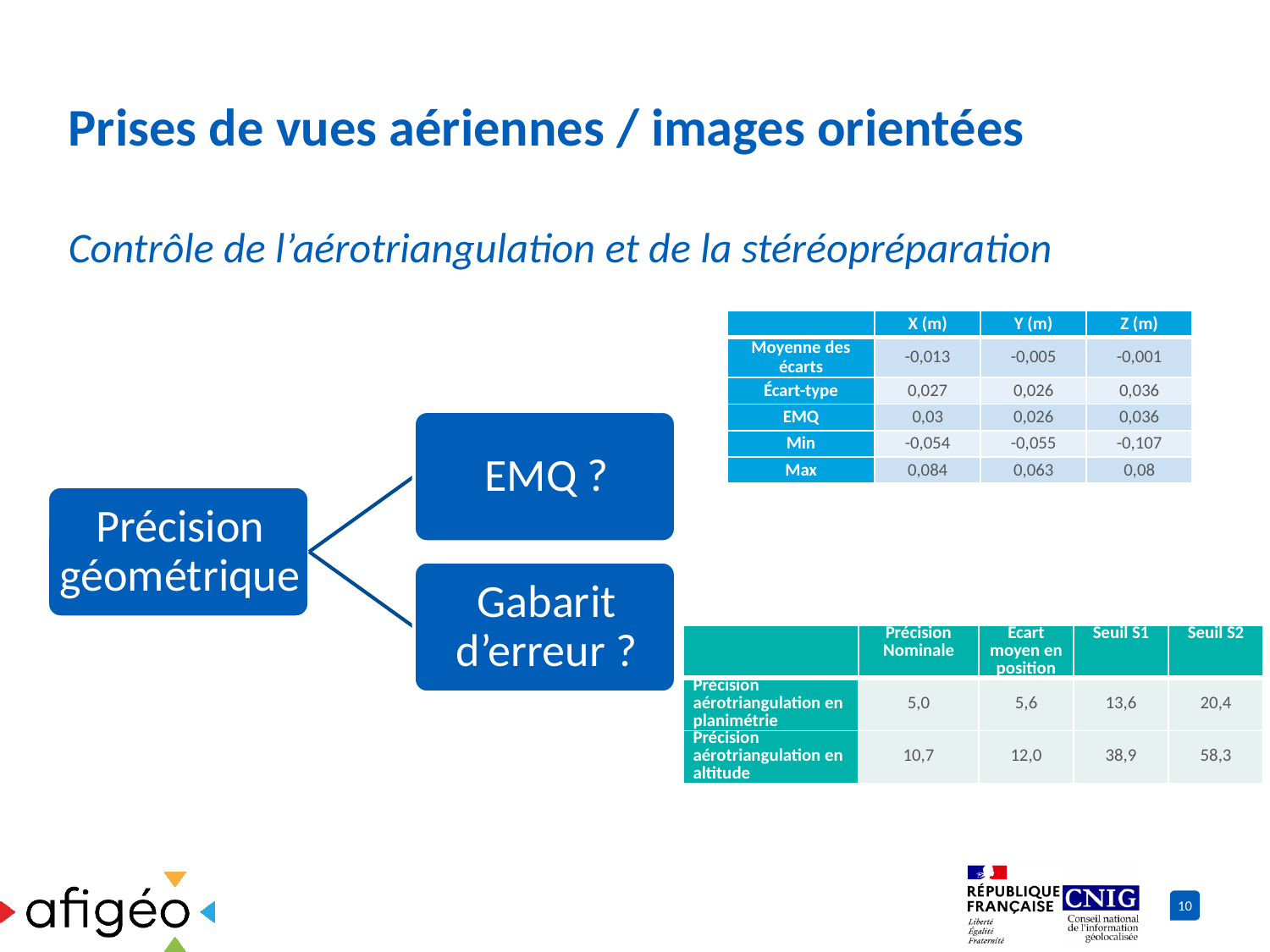

# Prises de vues aériennes / images orientées
Contrôle de l’aérotriangulation et de la stéréopréparation
|  | X (m) | Y (m) | Z (m) |
| --- | --- | --- | --- |
| Moyenne des écarts | -0,013 | -0,005 | -0,001 |
| Écart-type | 0,027 | 0,026 | 0,036 |
| EMQ | 0,03 | 0,026 | 0,036 |
| Min | -0,054 | -0,055 | -0,107 |
| Max | 0,084 | 0,063 | 0,08 |
Précision géométrique

EMQ ?

Gabarit d’erreur ?
|  | Précision Nominale | Ecart moyen en position | Seuil S1 | Seuil S2 |
| --- | --- | --- | --- | --- |
| Précision aérotriangulation en planimétrie | 5,0 | 5,6 | 13,6 | 20,4 |
| Précision aérotriangulation en altitude | 10,7 | 12,0 | 38,9 | 58,3 |